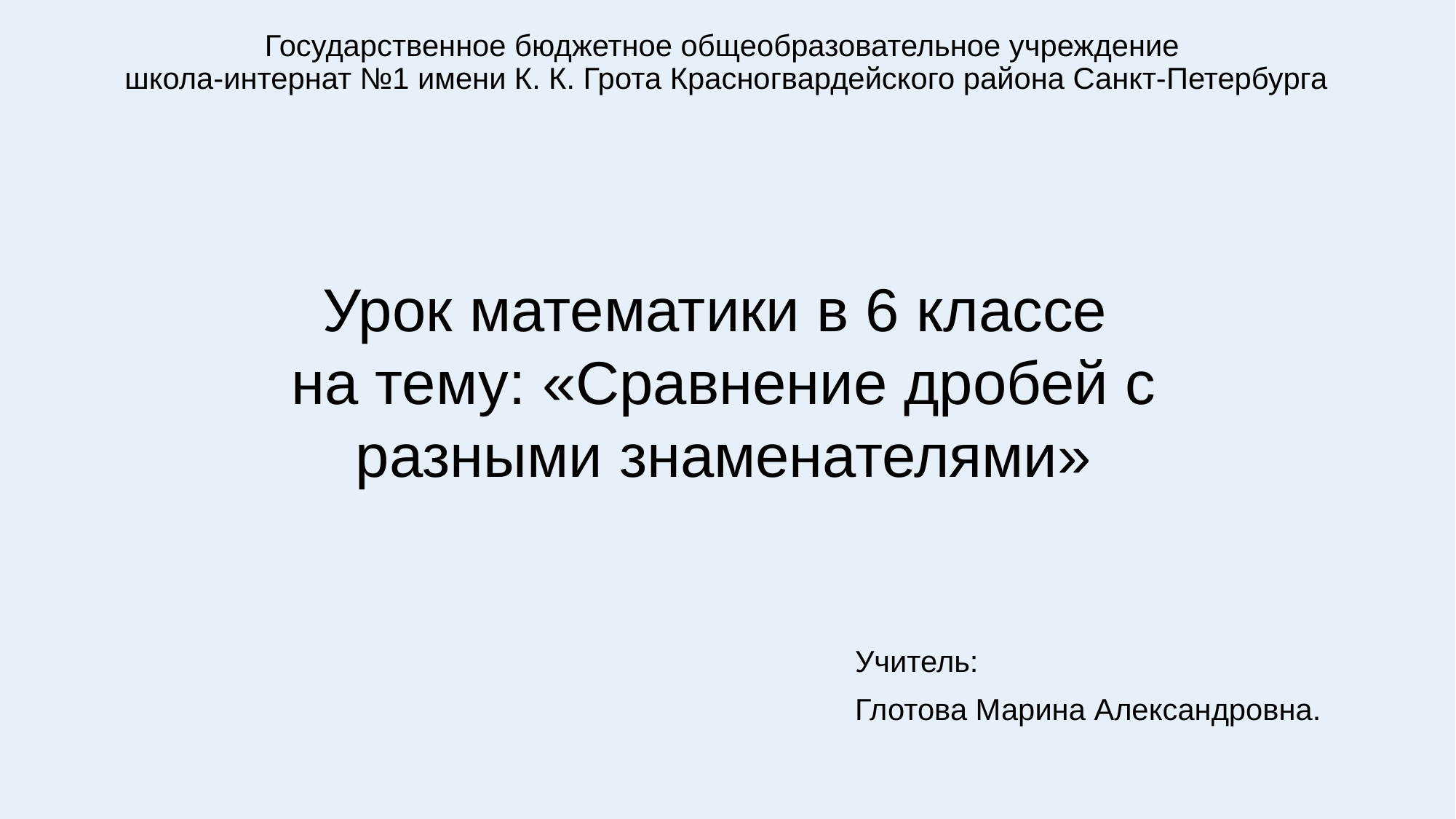

# Государственное бюджетное общеобразовательное учреждение
школа-интернат №1 имени К. К. Грота Красногвардейского района Санкт-Петербурга
Урок математики в 6 классе
на тему: «Сравнение дробей с разными знаменателями»
Учитель:
Глотова Марина Александровна.